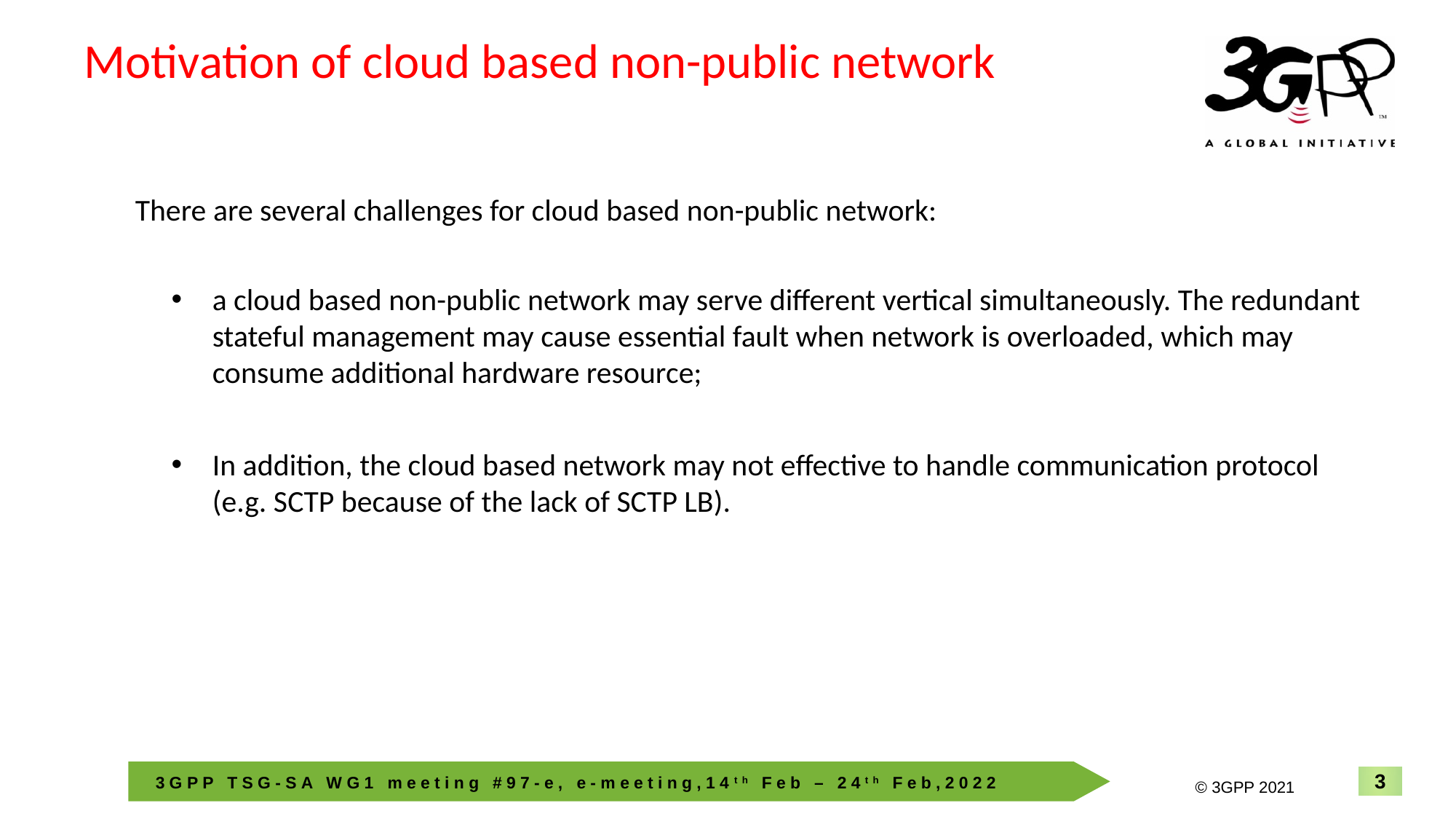

# Motivation of cloud based non-public network
There are several challenges for cloud based non-public network:
a cloud based non-public network may serve different vertical simultaneously. The redundant stateful management may cause essential fault when network is overloaded, which may consume additional hardware resource;
In addition, the cloud based network may not effective to handle communication protocol (e.g. SCTP because of the lack of SCTP LB).